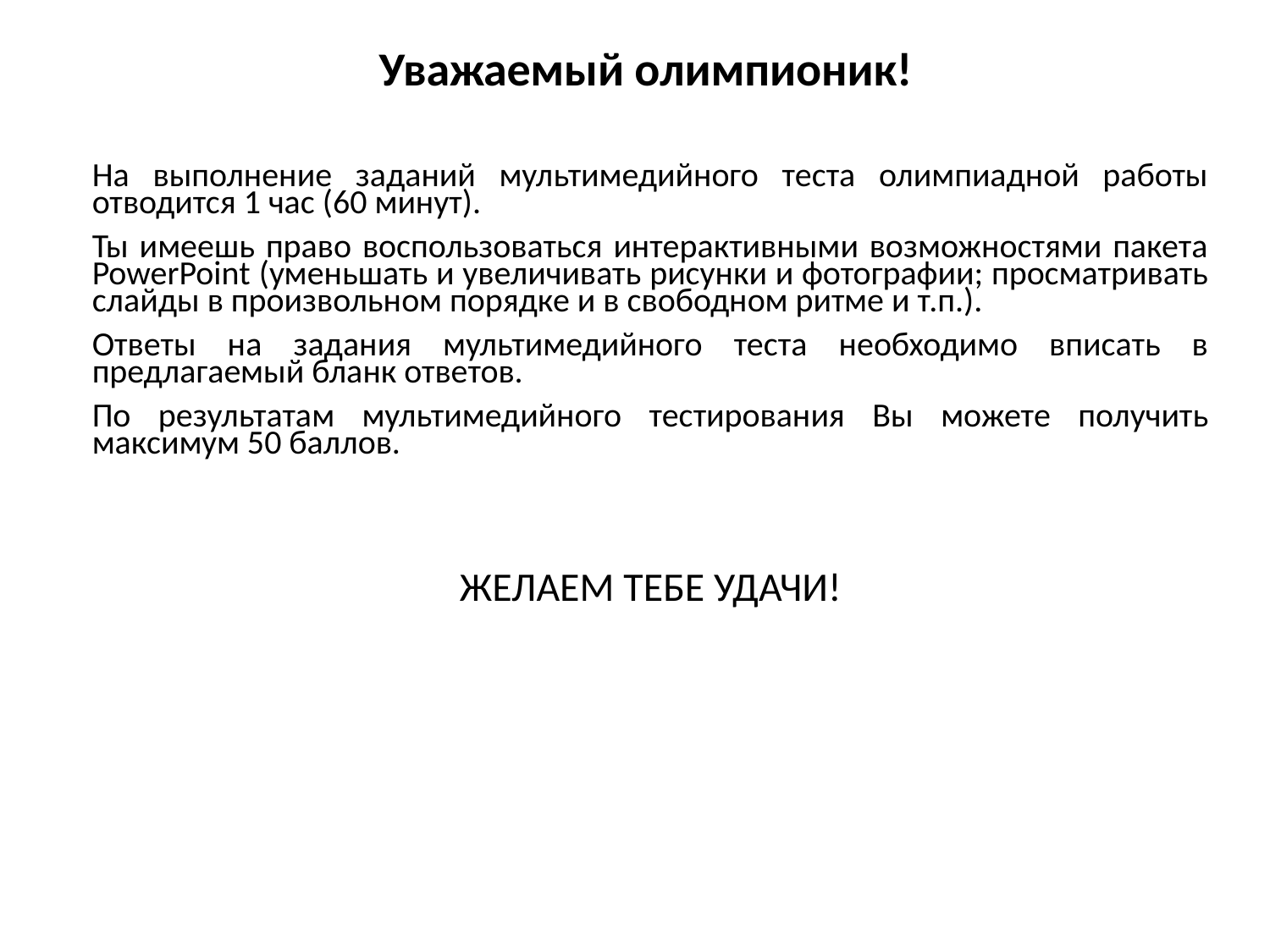

Уважаемый олимпионик!

На выполнение заданий мультимедийного теста олимпиадной работы отводится 1 час (60 минут).
Ты имеешь право воспользоваться интерактивными возможностями пакета PowerPoint (уменьшать и увеличивать рисунки и фотографии; просматривать слайды в произвольном порядке и в свободном ритме и т.п.).
Ответы на задания мультимедийного теста необходимо вписать в предлагаемый бланк ответов.
По результатам мультимедийного тестирования Вы можете получить максимум 50 баллов.

ЖЕЛАЕМ ТЕБЕ УДАЧИ!